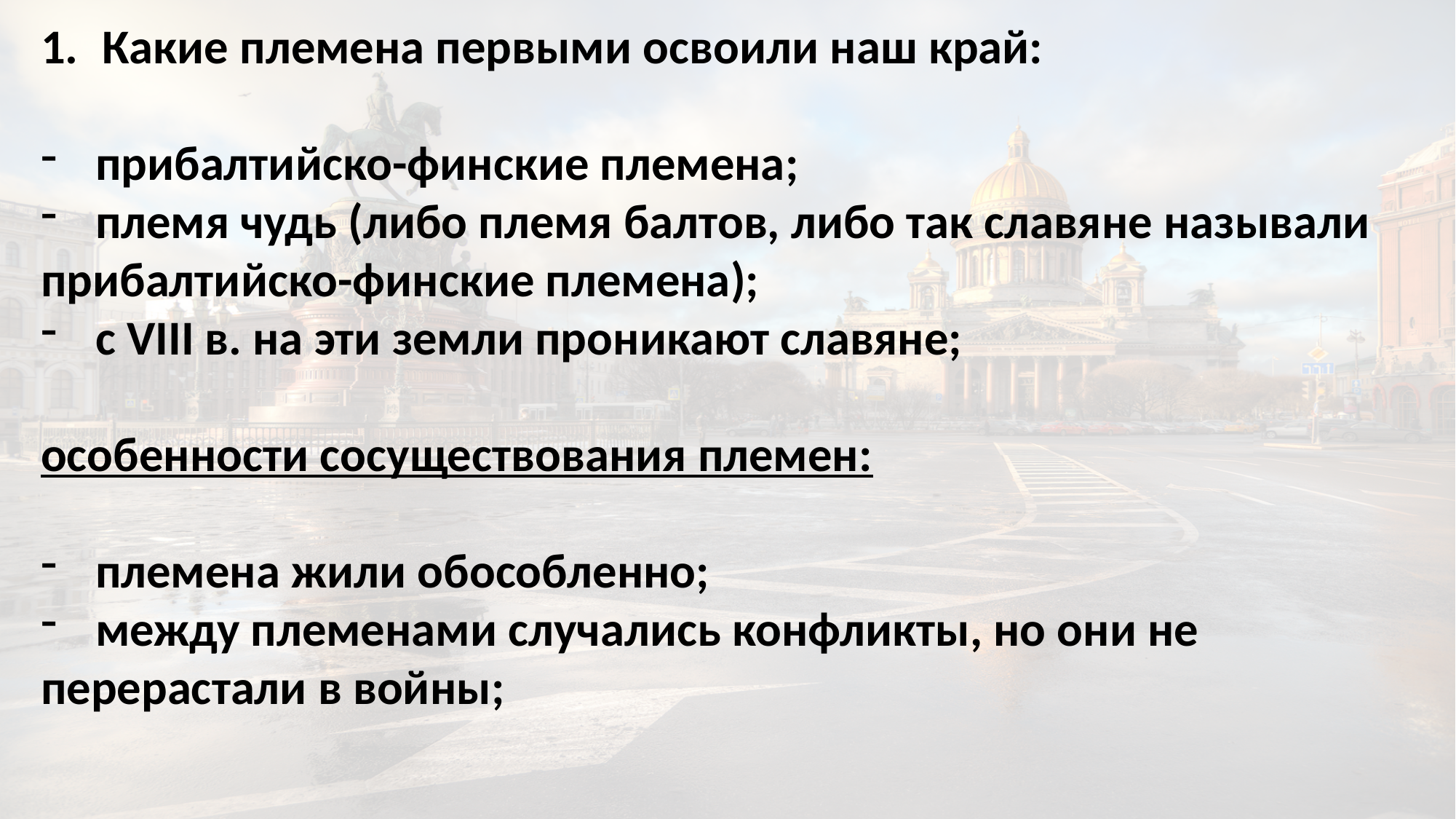

Какие племена первыми освоили наш край:

прибалтийско-финские племена;
племя чудь (либо племя балтов, либо так славяне называли
прибалтийско-финские племена);
с VIII в. на эти земли проникают славяне;

особенности сосуществования племен:

племена жили обособленно;
между племенами случались конфликты, но они не
перерастали в войны;